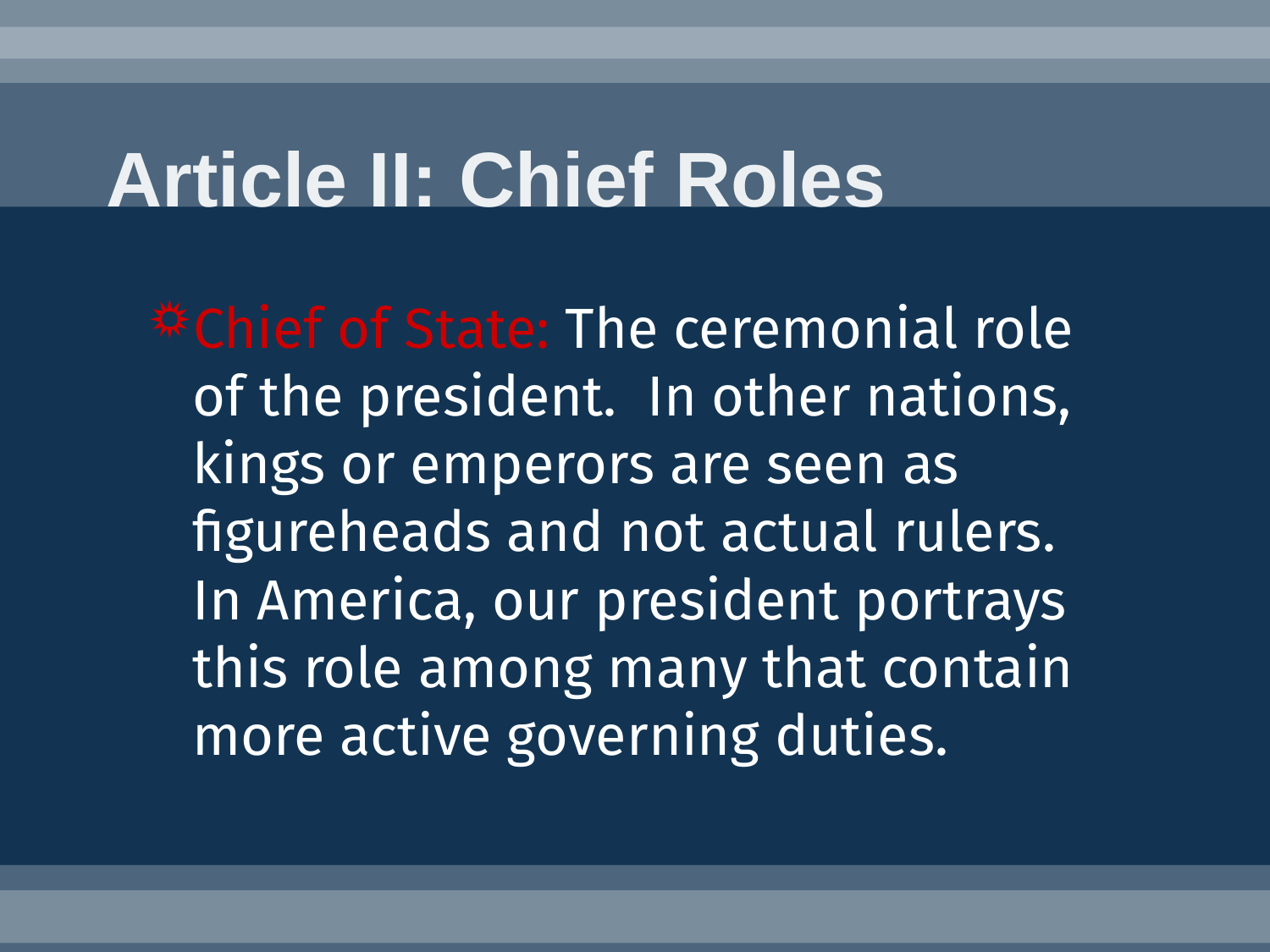

# Article II: Chief Roles
Chief of State: The ceremonial role of the president.  In other nations, kings or emperors are seen as figureheads and not actual rulers.  In America, our president portrays this role among many that contain more active governing duties.